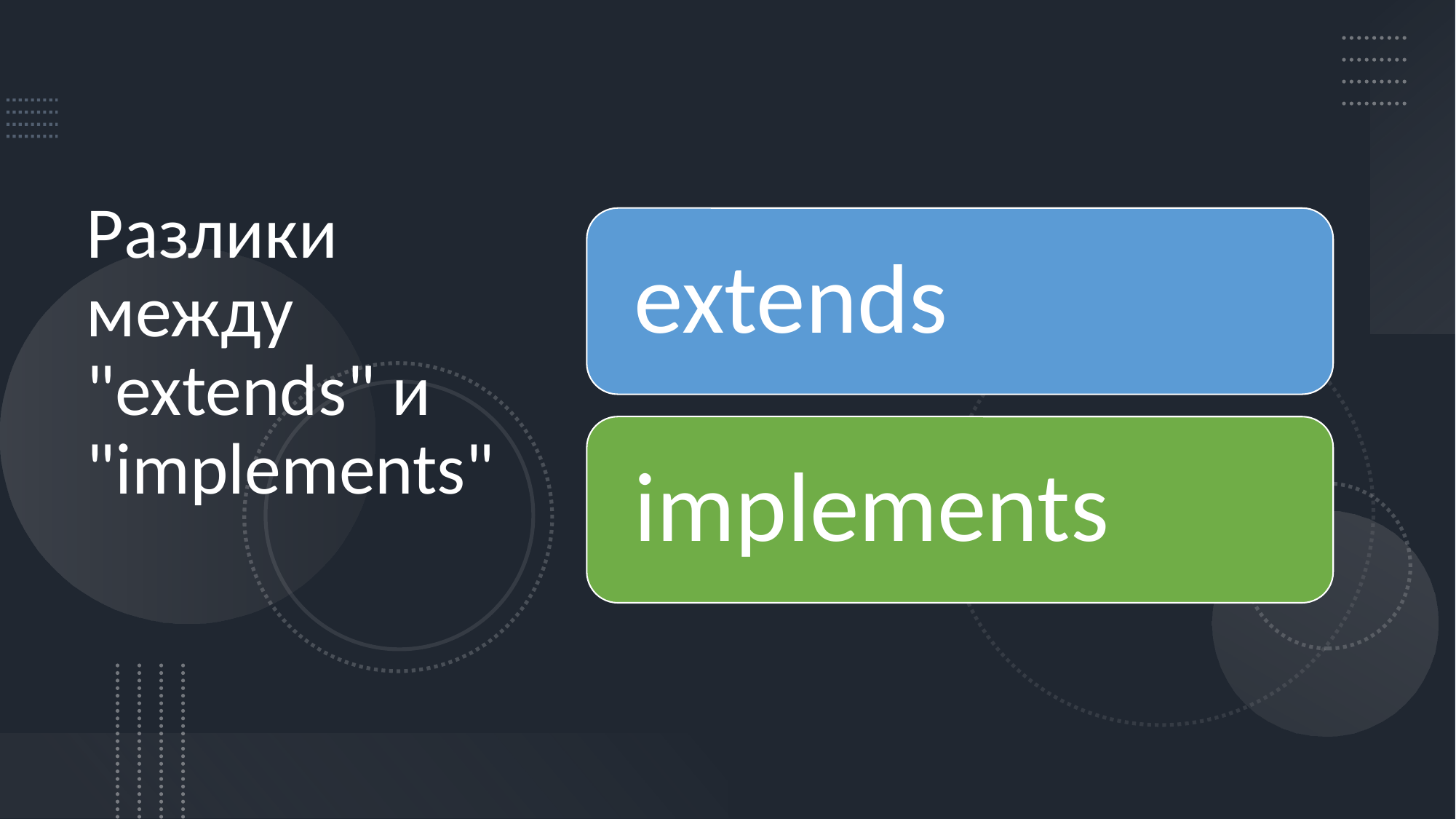

# Разлики между "extends" и "implements"
extends
implements